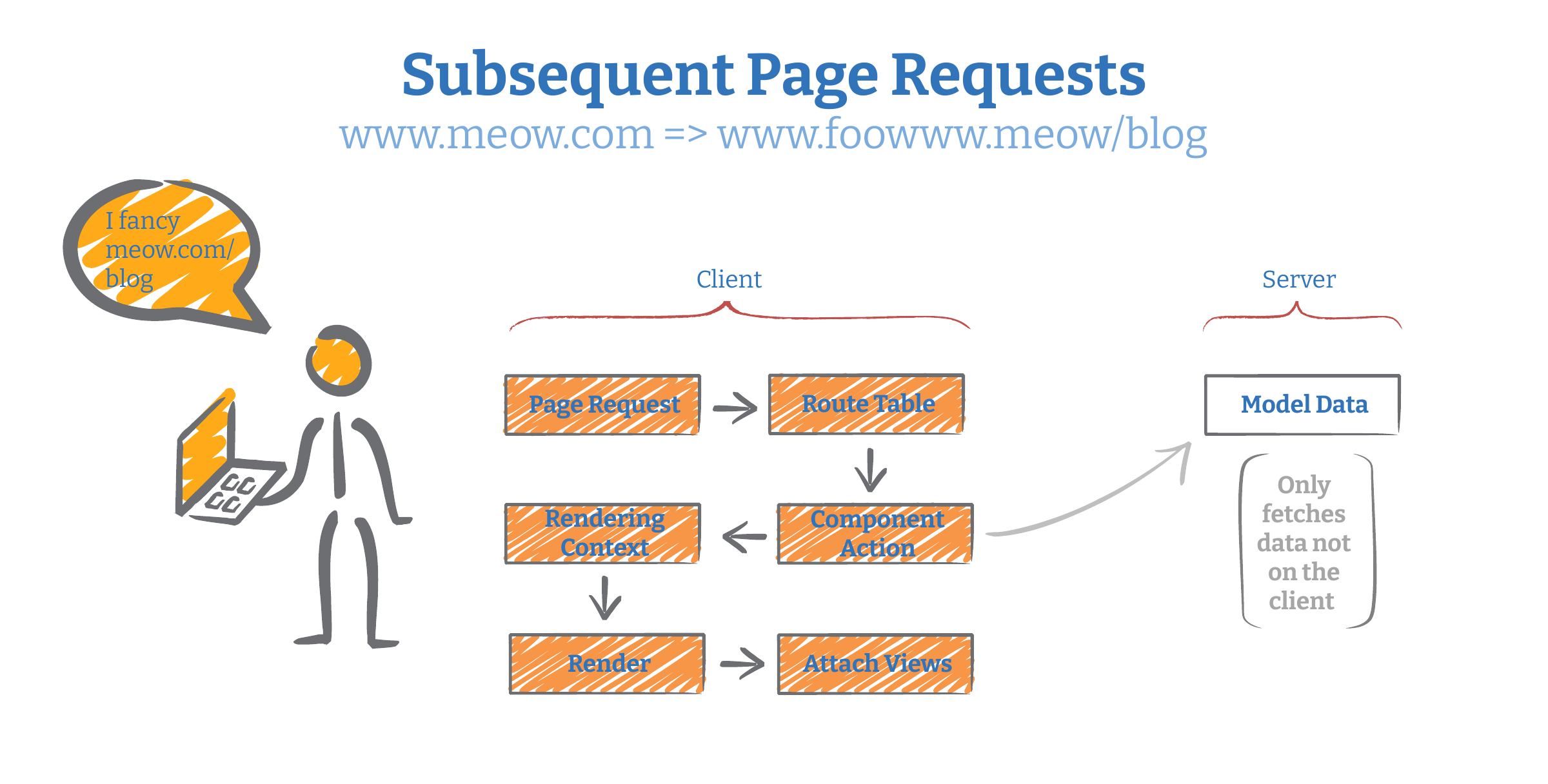

# Subsequent Page Requests www.meow.com => www.foowww.meow/blog

I fancy meow.com/blog

Client
Server

Route Table
Page Request
Model Data

Only fetches data not on the client

Rendering Context
Component Action

Render

Attach Views